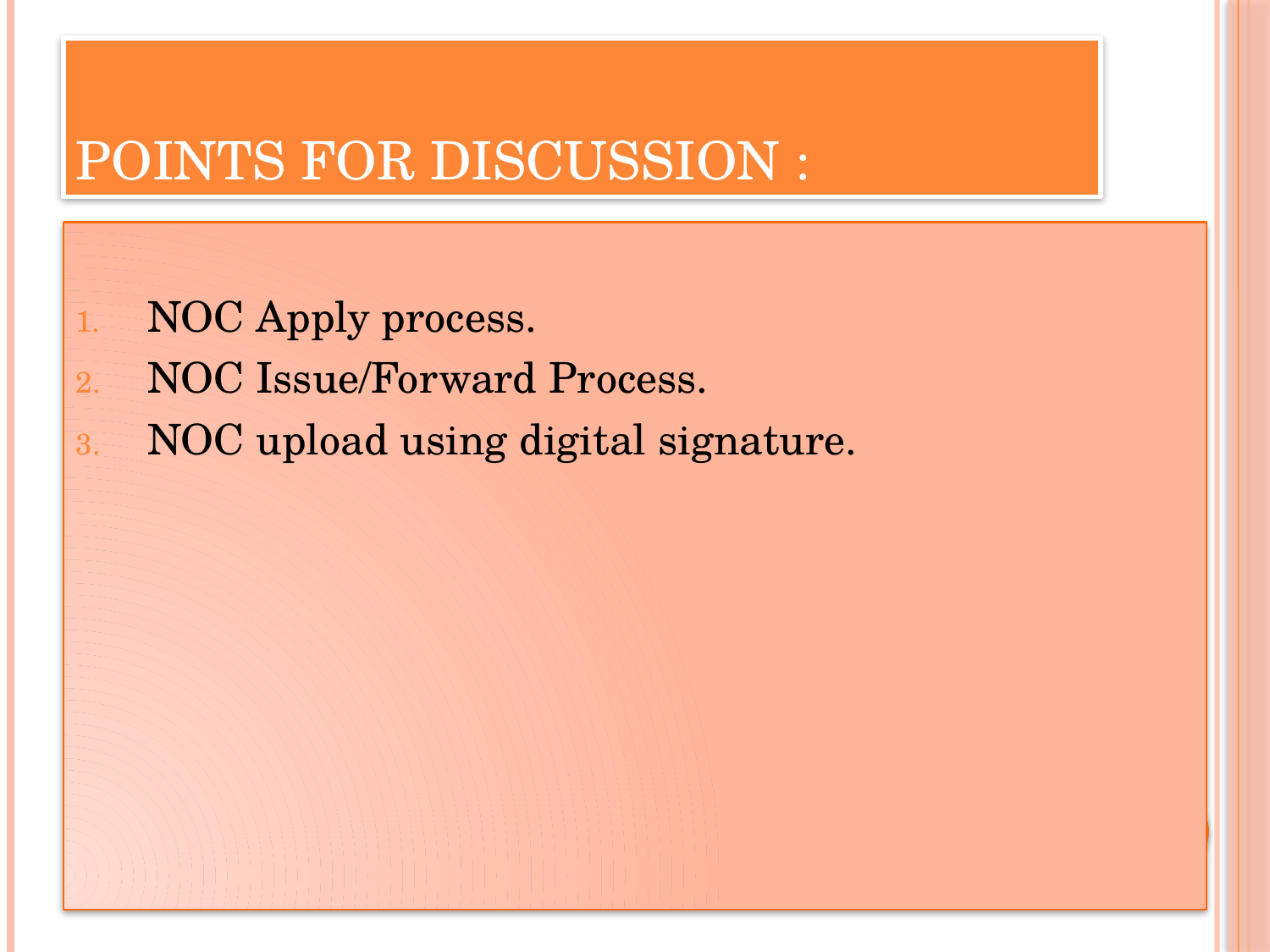

# POINTS FOR DISCUSSION :

NOC Apply process.
NOC Issue/Forward Process.
NOC upload using digital signature.